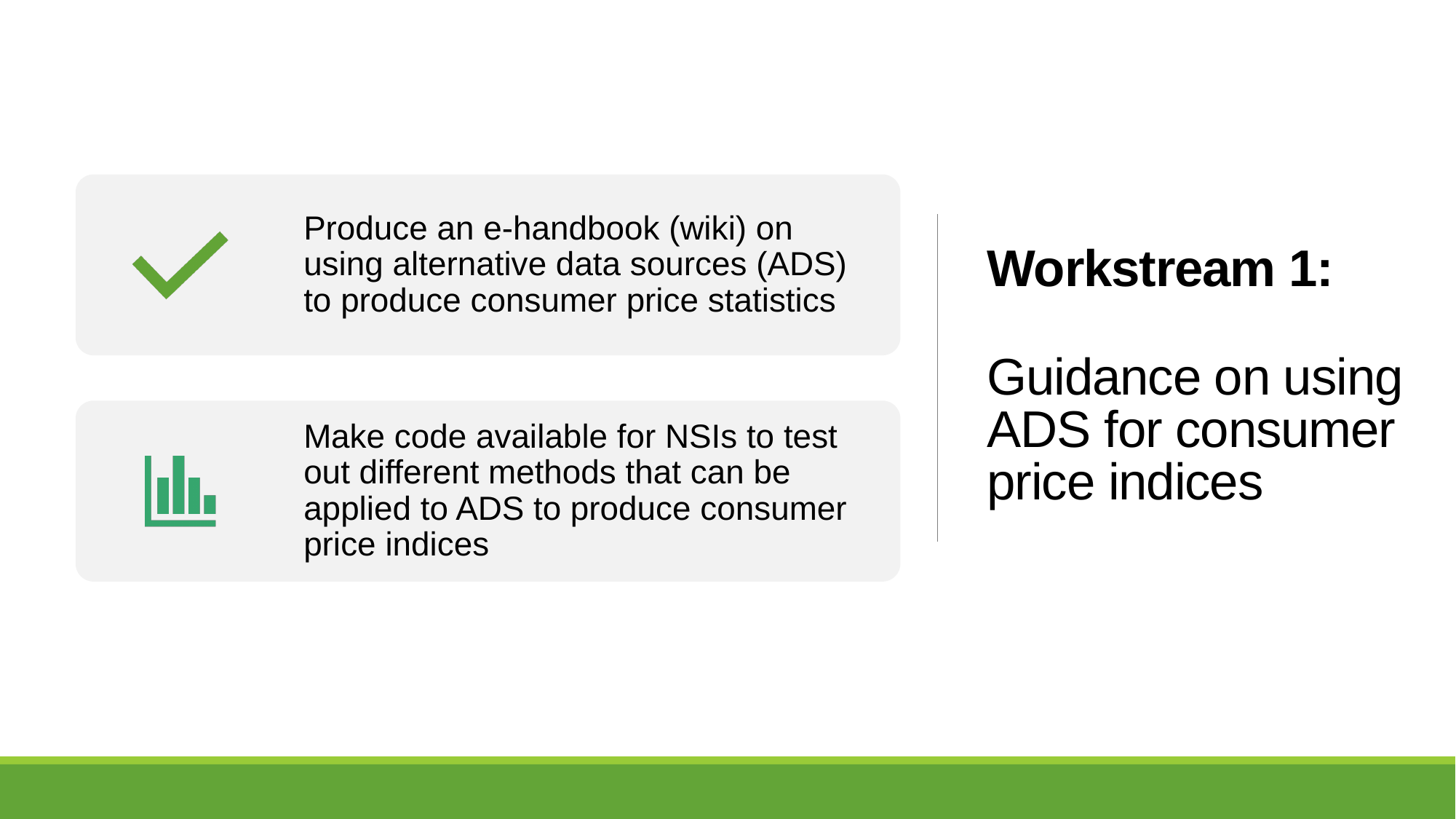

# Workstream 1: Guidance on using ADS for consumer price indices
Produce an e-handbook (wiki) on using alternative data sources (ADS) to produce consumer price statistics
Make code available for NSIs to test out different methods that can be applied to ADS to produce consumer price indices